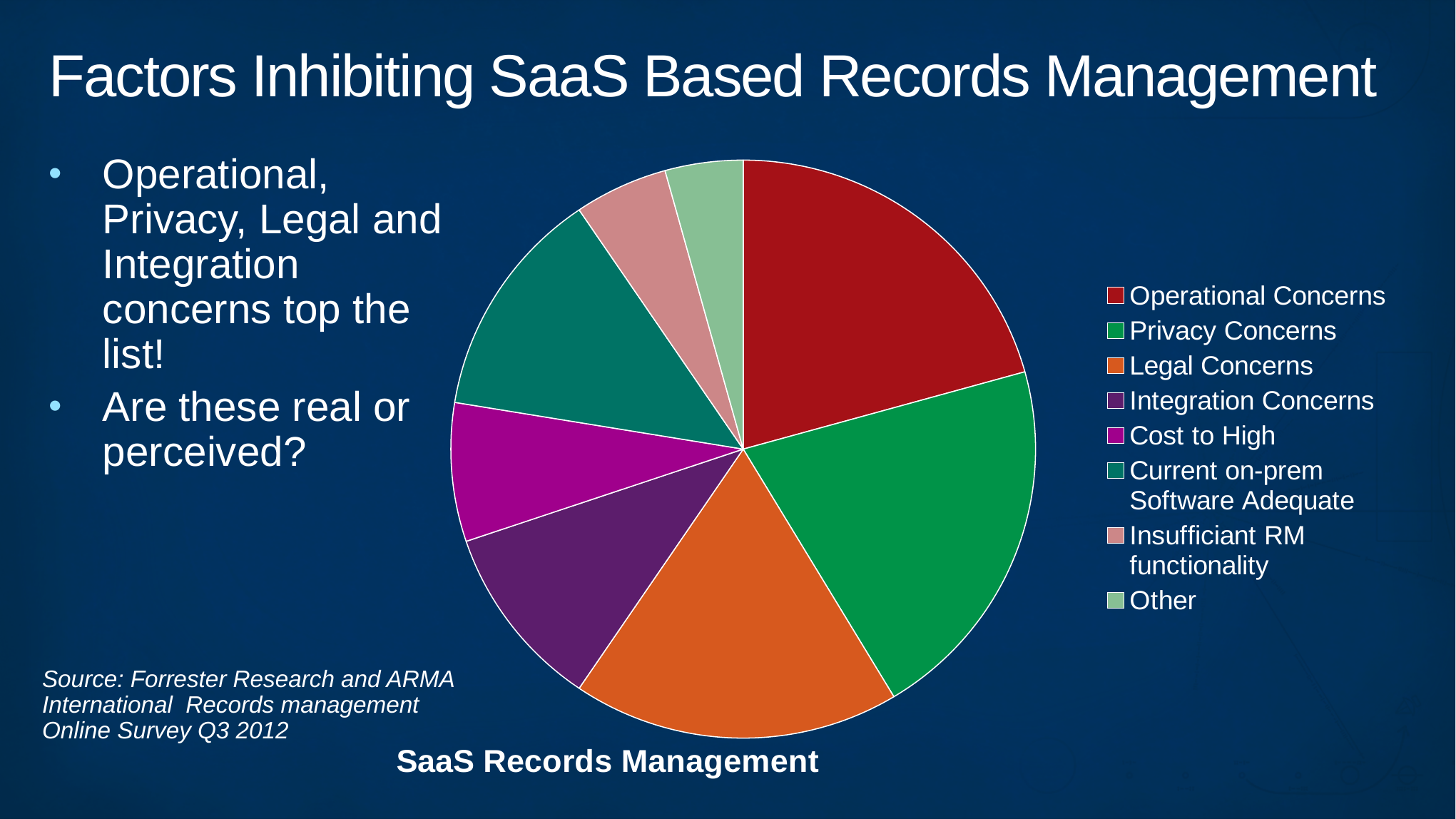

# Factors Inhibiting SaaS Based Records Management

### Chart: SaaS Records Management

| Category | Sales |
|---|---|
| Operational Concerns | 24.0 |
| Privacy Concerns | 24.0 |
| Legal Concerns | 21.0 |
| Integration Concerns | 12.0 |
| Cost to High | 9.0 |
| Current on-prem Software Adequate | 15.0 |
| Insufficiant RM functionality | 6.0 |
| Other | 5.0 |
Operational, Privacy, Legal and Integration concerns top the list!
Are these real or perceived?
Source: Forrester Research and ARMA International  Records management Online Survey Q3 2012